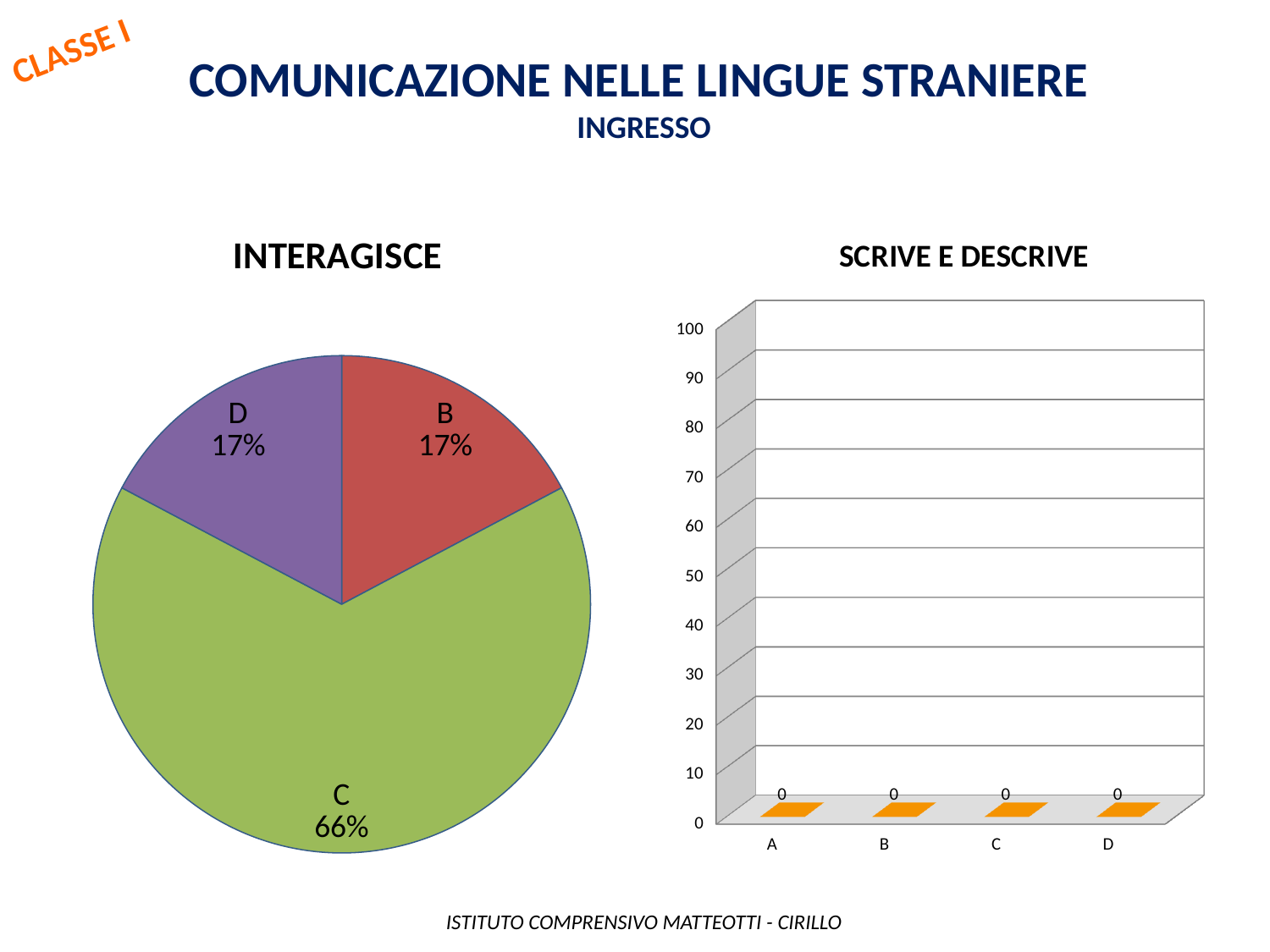

CLASSE I
Comunicazione nelle lingue straniere
INGRESSO

### Chart: INTERAGISCE

| Category |  |
|---|---|
| A | 0.0 |
| B | 5.0 |
| C | 19.0 |
| D | 5.0 |

[unsupported chart]

 ISTITUTO COMPRENSIVO MATTEOTTI - CIRILLO